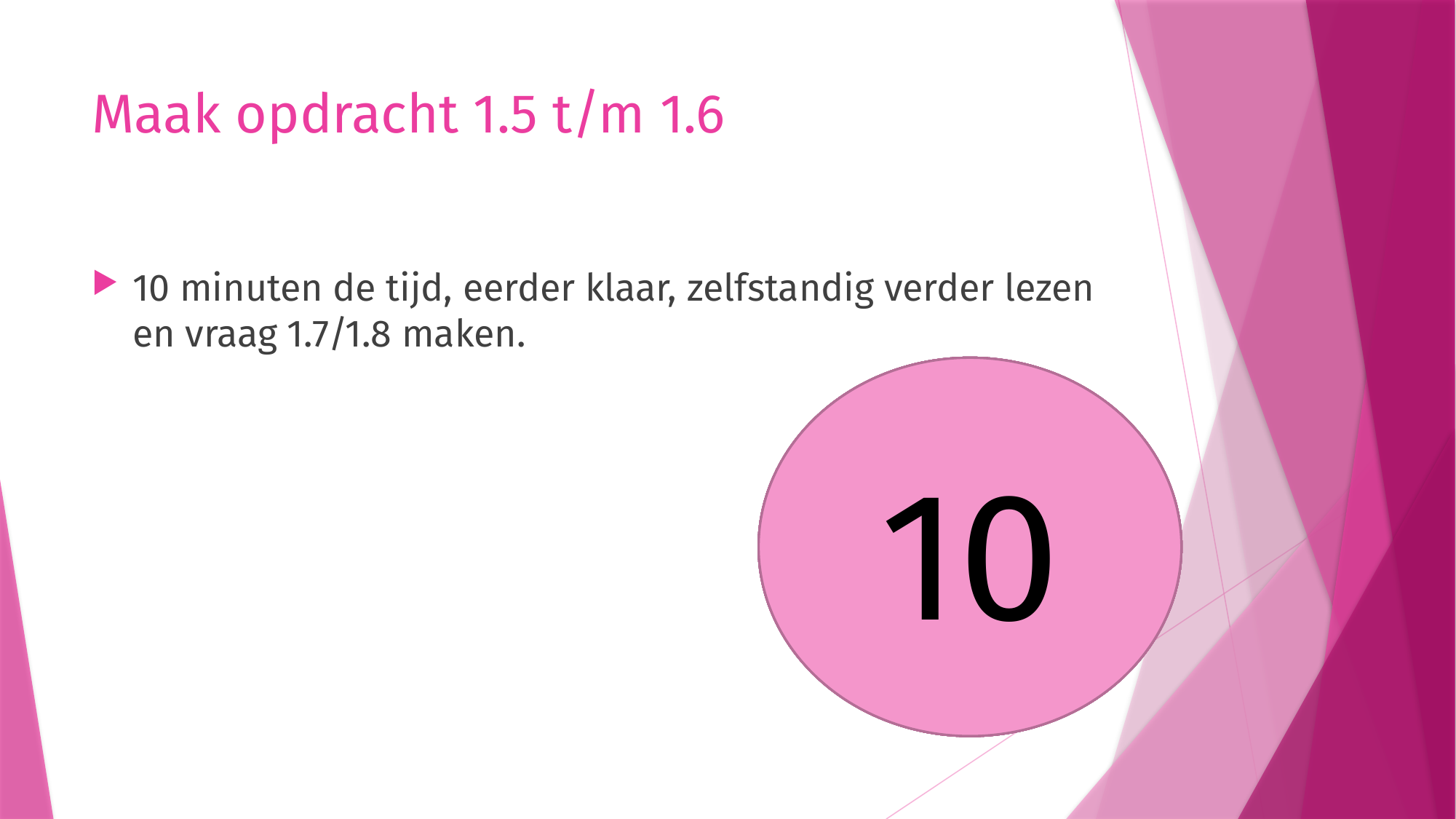

# Maak opdracht 1.5 t/m 1.6
10 minuten de tijd, eerder klaar, zelfstandig verder lezen en vraag 1.7/1.8 maken.
9
10
8
5
6
7
4
3
1
2